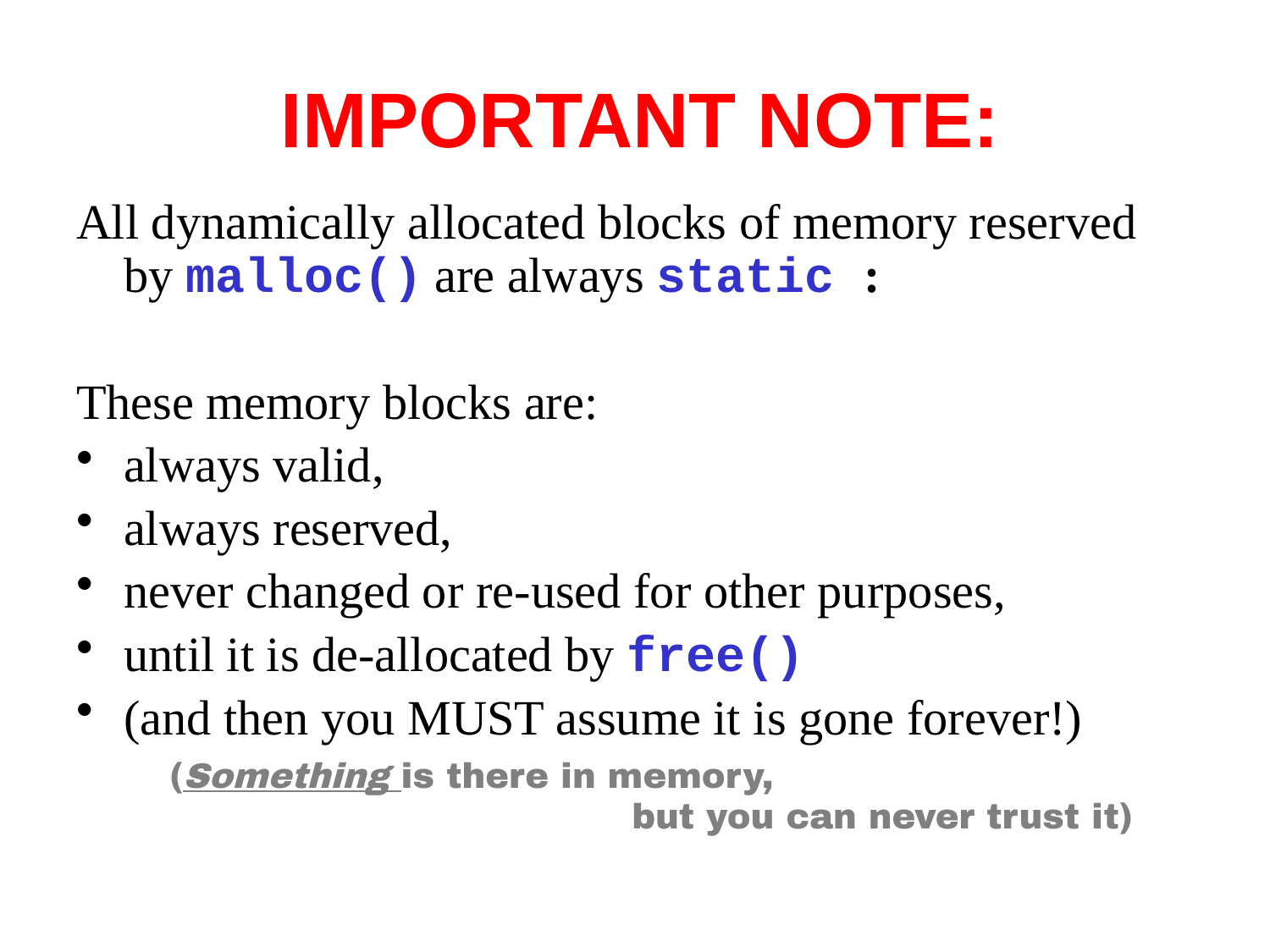

# IMPORTANT NOTE:
All dynamically allocated blocks of memory reserved by malloc() are always static :

These memory blocks are:
always valid,
always reserved,
never changed or re-used for other purposes,
until it is de-allocated by free()
(and then you MUST assume it is gone forever!)
    (Something is there in memory,
				but you can never trust it)